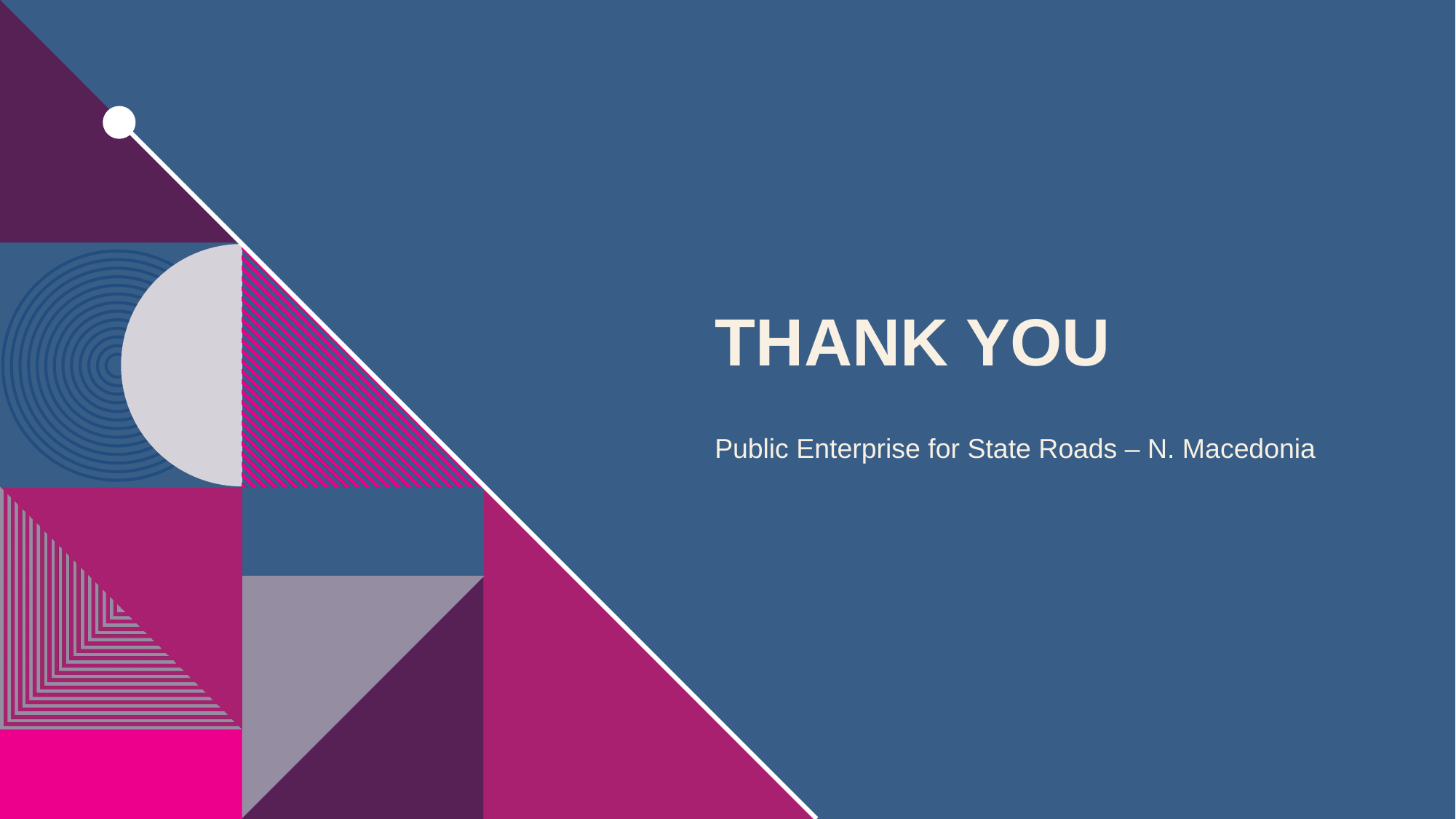

# THANK YOU
Public Enterprise for State Roads – N. Macedonia